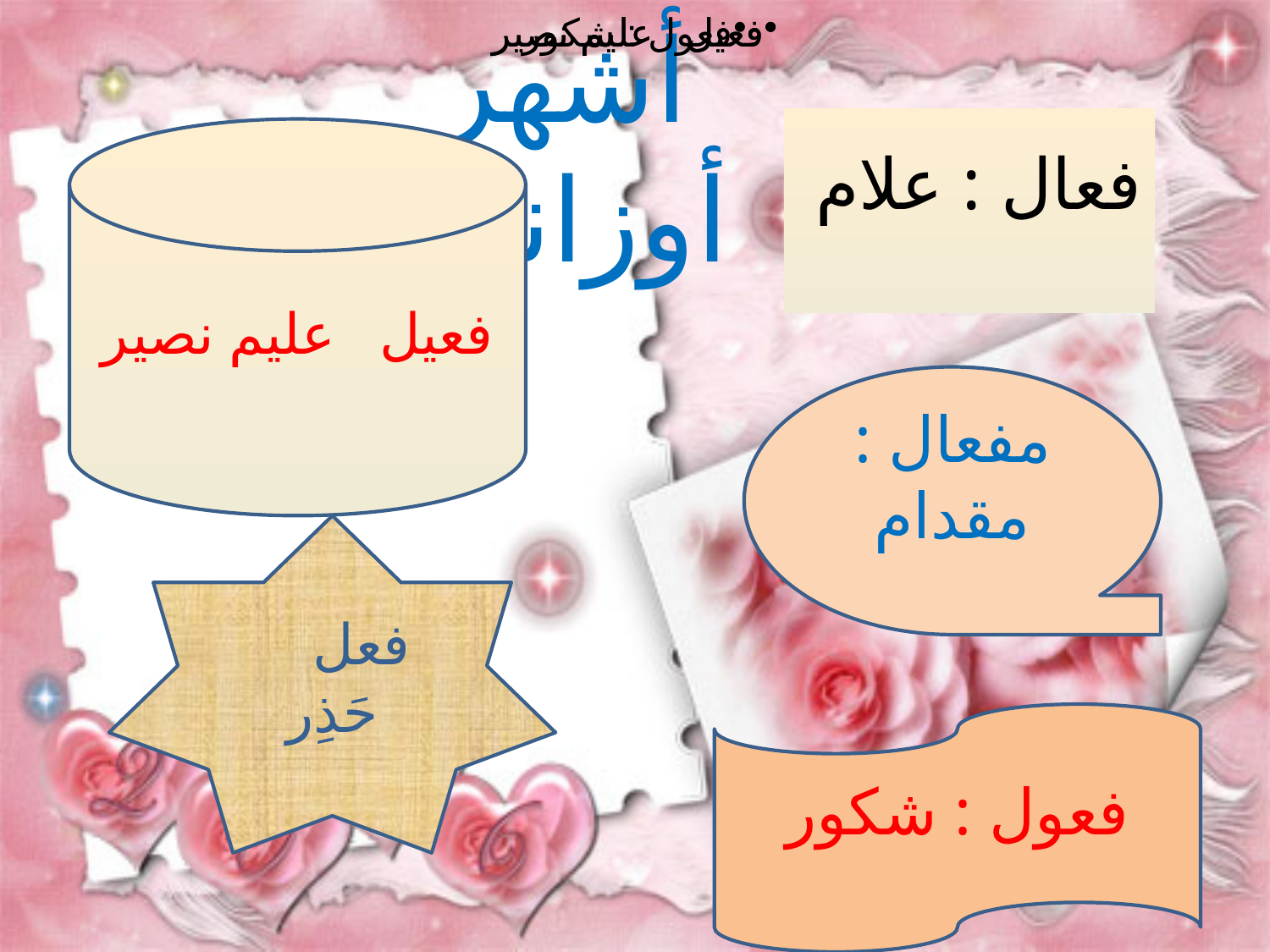

فعول : شكور
فعيل   عليم نصير
فعيل   عليم نصير
أشهر أوزانها
# فعال : علام
فعيل   عليم نصير

مفعال : مقدام

فعل     حَذِر

فعول : شكور